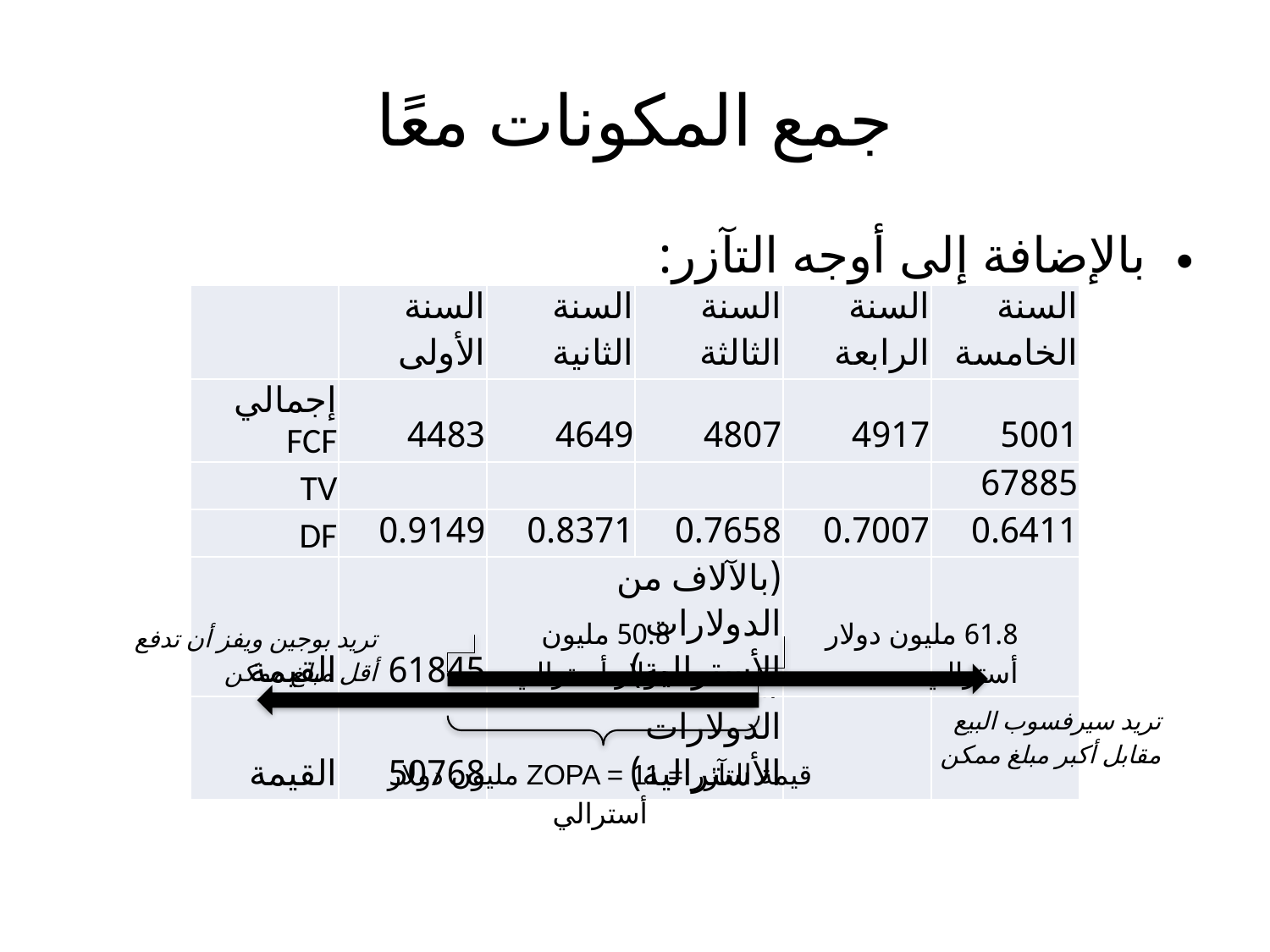

# جمع المكونات معًا
مستقلة:
بالإضافة إلى أوجه التآزر:
|  | السنة الأولى | السنة الثانية | السنة الثالثة | السنة الرابعة | السنة الخامسة |
| --- | --- | --- | --- | --- | --- |
| التدفق النقدي الحر (FCF) | 3898 | 4043 | 4180 | 4276 | 4349 |
| CV |  |  |  |  | 54336 |
| DF | 0.9149 | 0.8371 | 0.7658 | 0.7007 | 0.6411 |
| القيمة | 50768 | (بالآلاف من الدولارات الأسترالية) |  |  |  |
|  | السنة الأولى | السنة الثانية | السنة الثالثة | السنة الرابعة | السنة الخامسة |
| --- | --- | --- | --- | --- | --- |
| إجمالي FCF | 4483 | 4649 | 4807 | 4917 | 5001 |
| TV |  |  |  |  | 67885 |
| DF | 0.9149 | 0.8371 | 0.7658 | 0.7007 | 0.6411 |
| القيمة | 61845 | (بالآلاف من الدولارات الأسترالية) |  |  |  |

50.8 مليون دولار أسترالي
61.8 مليون دولار أسترالي
تريد بوجين ويفز أن تدفع أقل مبلغ ممكن

تريد سيرفسوب البيع مقابل أكبر مبلغ ممكن
قيمة التآزر = ZOPA = 11 مليون دولار أسترالي